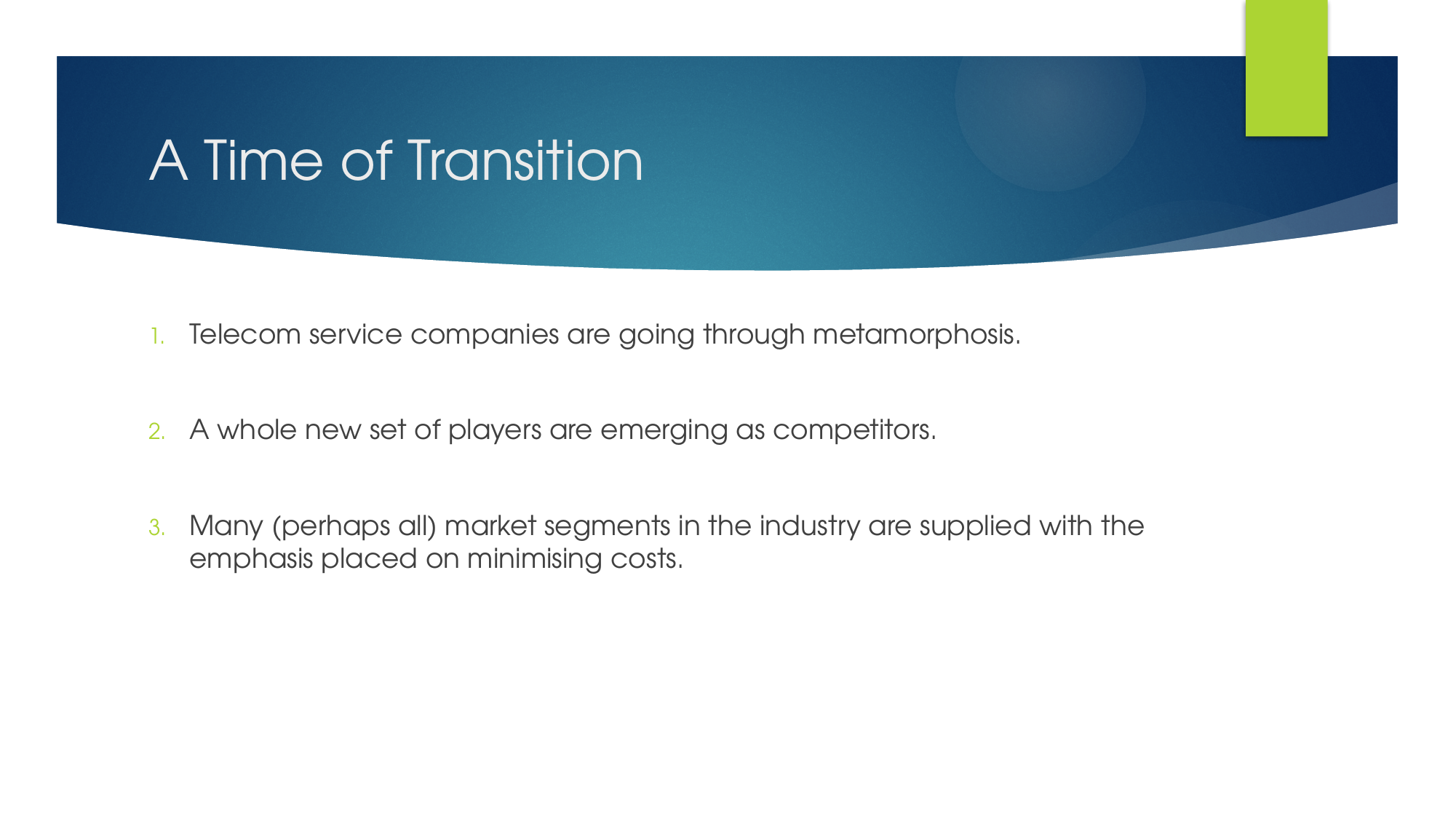

# A Time of Transition
Telecom service companies are going through metamorphosis.

A whole new set of players are emerging as competitors.

Many (perhaps all) market segments in the industry are supplied with the emphasis placed on minimising costs.